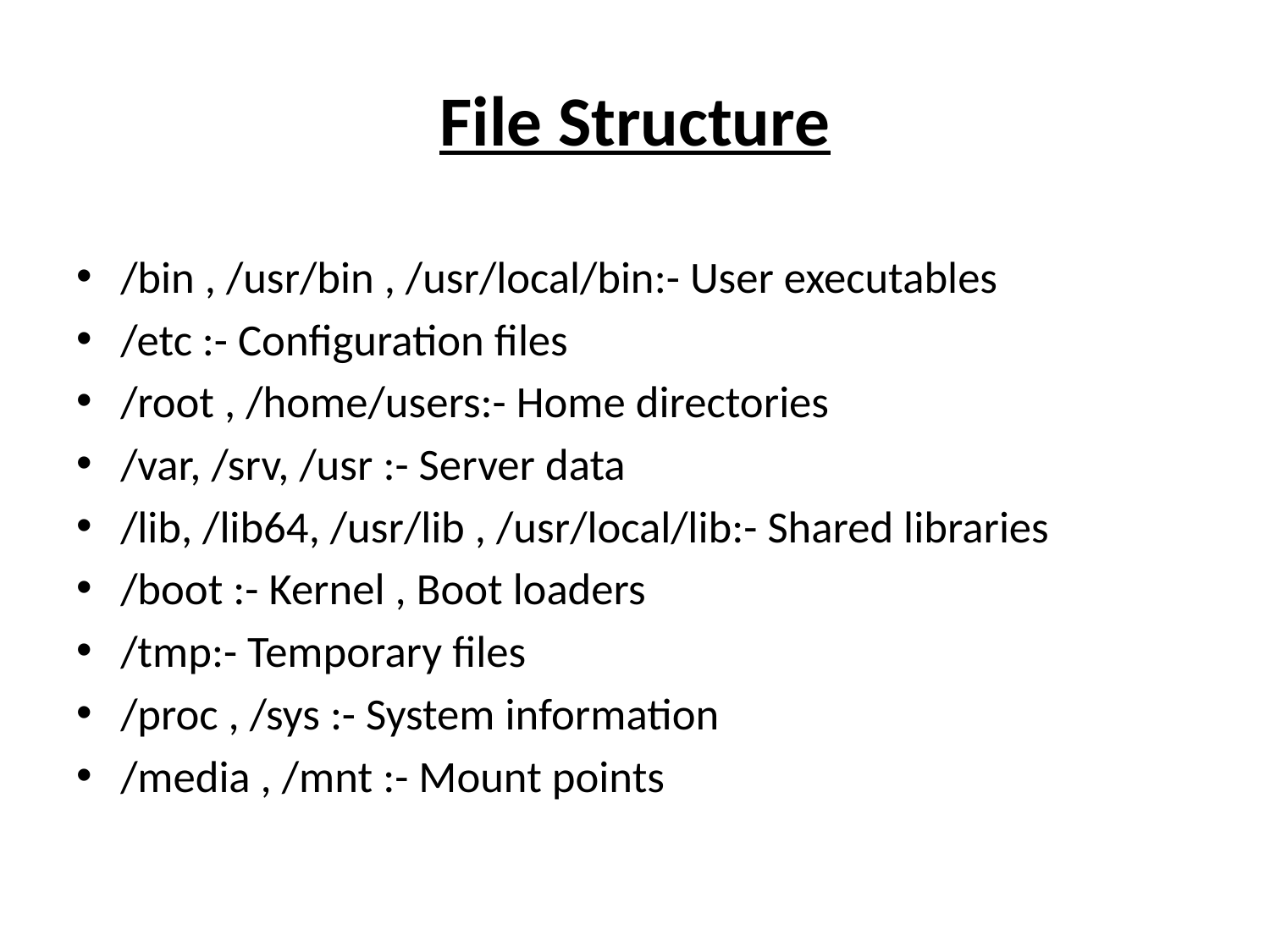

# File Structure

/bin , /usr/bin , /usr/local/bin:- User executables
/etc :- Configuration files
/root , /home/users:- Home directories
/var, /srv, /usr :- Server data
/lib, /lib64, /usr/lib , /usr/local/lib:- Shared libraries
/boot :- Kernel , Boot loaders
/tmp:- Temporary files
/proc , /sys :- System information
/media , /mnt :- Mount points